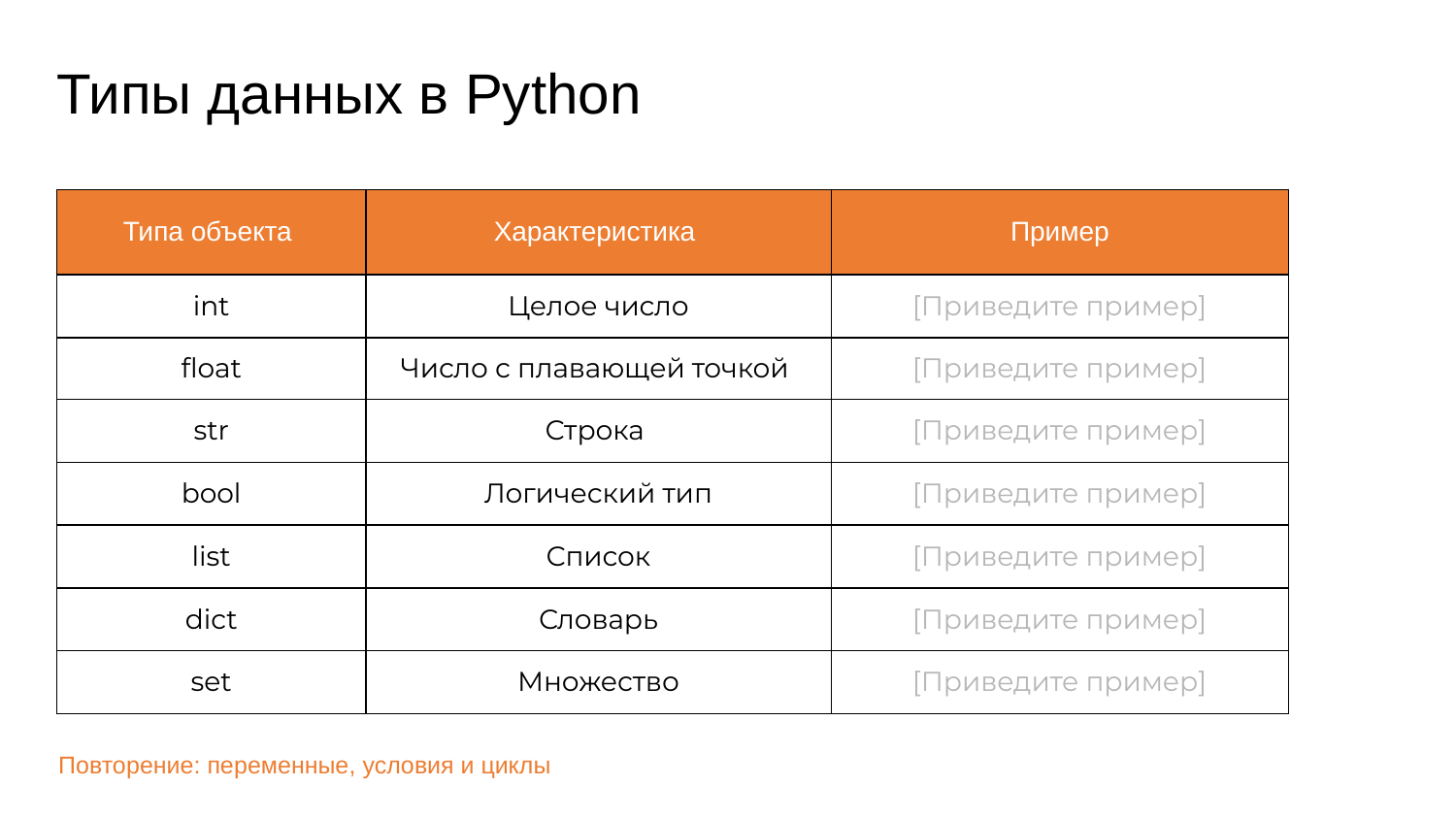

Типы данных в Python
| Типа объекта | Характеристика | Пример |
| --- | --- | --- |
| int | Целое число | [Приведите пример] |
| float | Число с плавающей точкой | [Приведите пример] |
| str | Строка | [Приведите пример] |
| bool | Логический тип | [Приведите пример] |
| list | Список | [Приведите пример] |
| dict | Словарь | [Приведите пример] |
| set | Множество | [Приведите пример] |
Повторение: переменные, условия и циклы